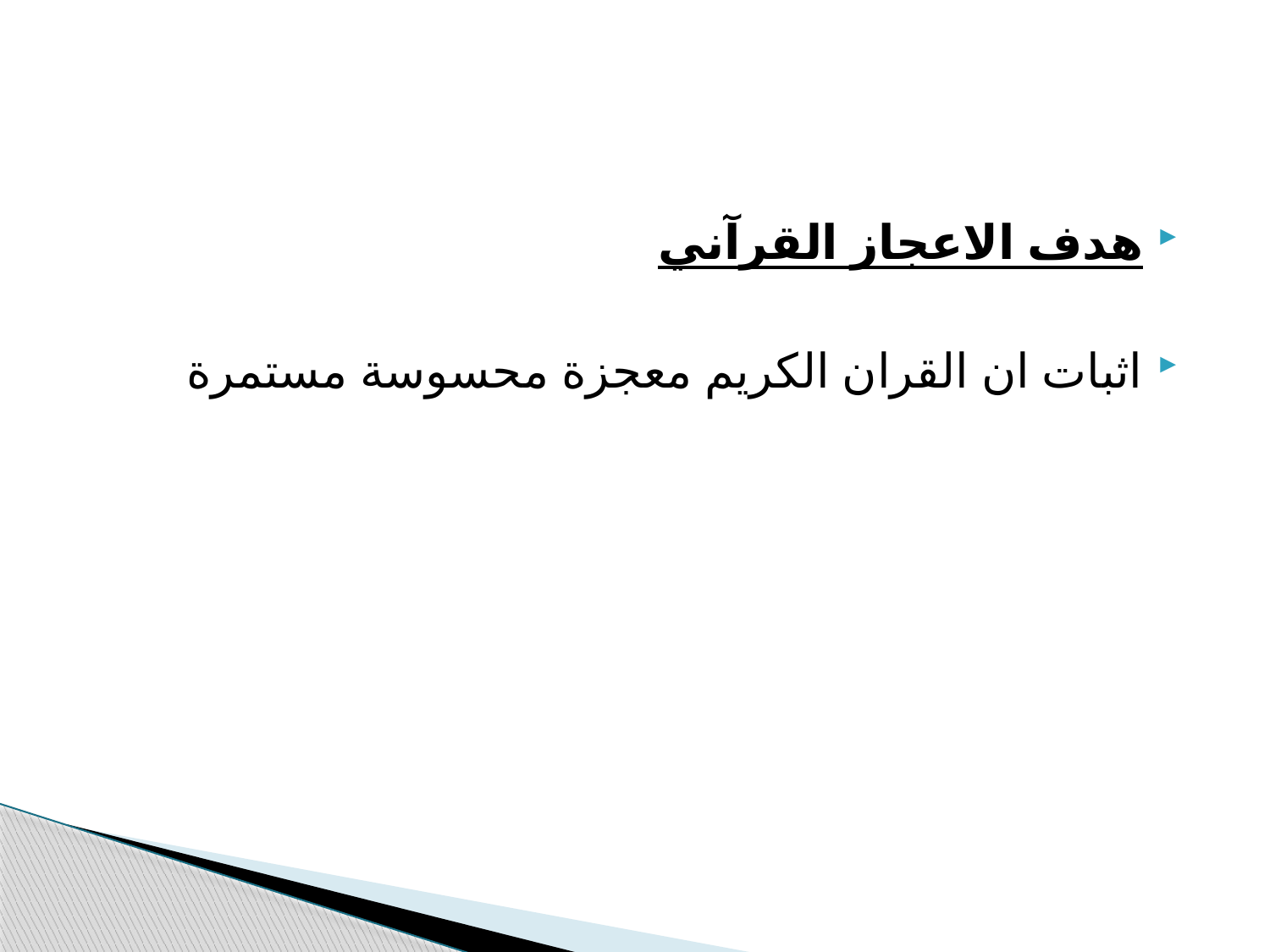

هدف الاعجاز القرآني

اثبات ان القران الكريم معجزة محسوسة مستمرة